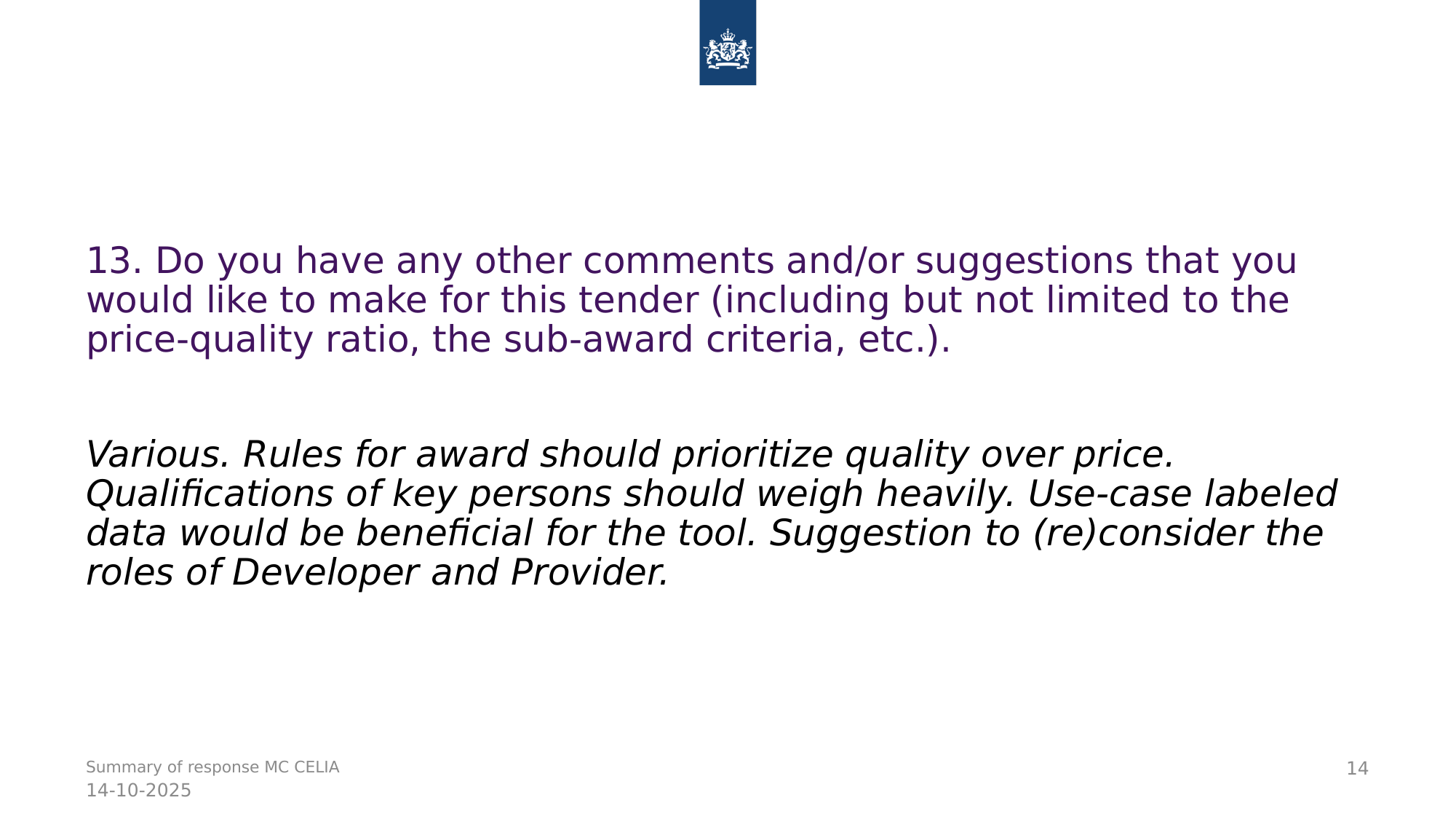

# 13. Do you have any other comments and/or suggestions that you would like to make for this tender (including but not limited to the price-quality ratio, the sub-award criteria, etc.).
Various. Rules for award should prioritize quality over price. Qualifications of key persons should weigh heavily. Use-case labeled data would be beneficial for the tool. Suggestion to (re)consider the roles of Developer and Provider.
14
Summary of response MC CELIA
14-10-2025